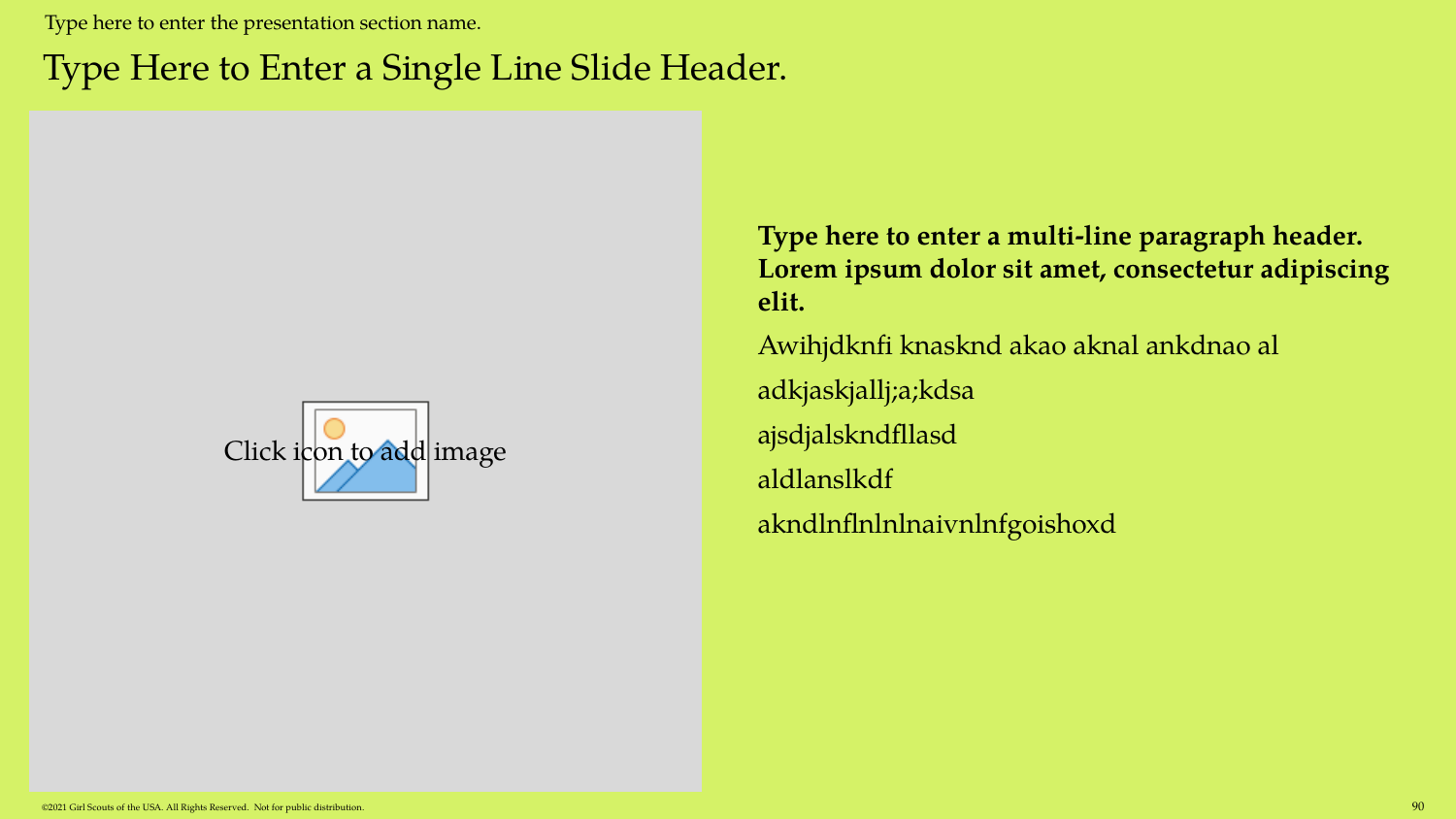

Type here to enter the presentation section name.
# Type Here to Enter a Single Line Slide Header.

Type here to enter a multi-line paragraph header. Lorem ipsum dolor sit amet, consectetur adipiscing elit.
Awihjdknfi knasknd akao aknal ankdnao al
adkjaskjallj;a;kdsa
ajsdjalskndfllasd
aldlanslkdf
akndlnflnlnlnaivnlnfgoishoxd
90
©2021 Girl Scouts of the USA. All Rights Reserved.  Not for public distribution.